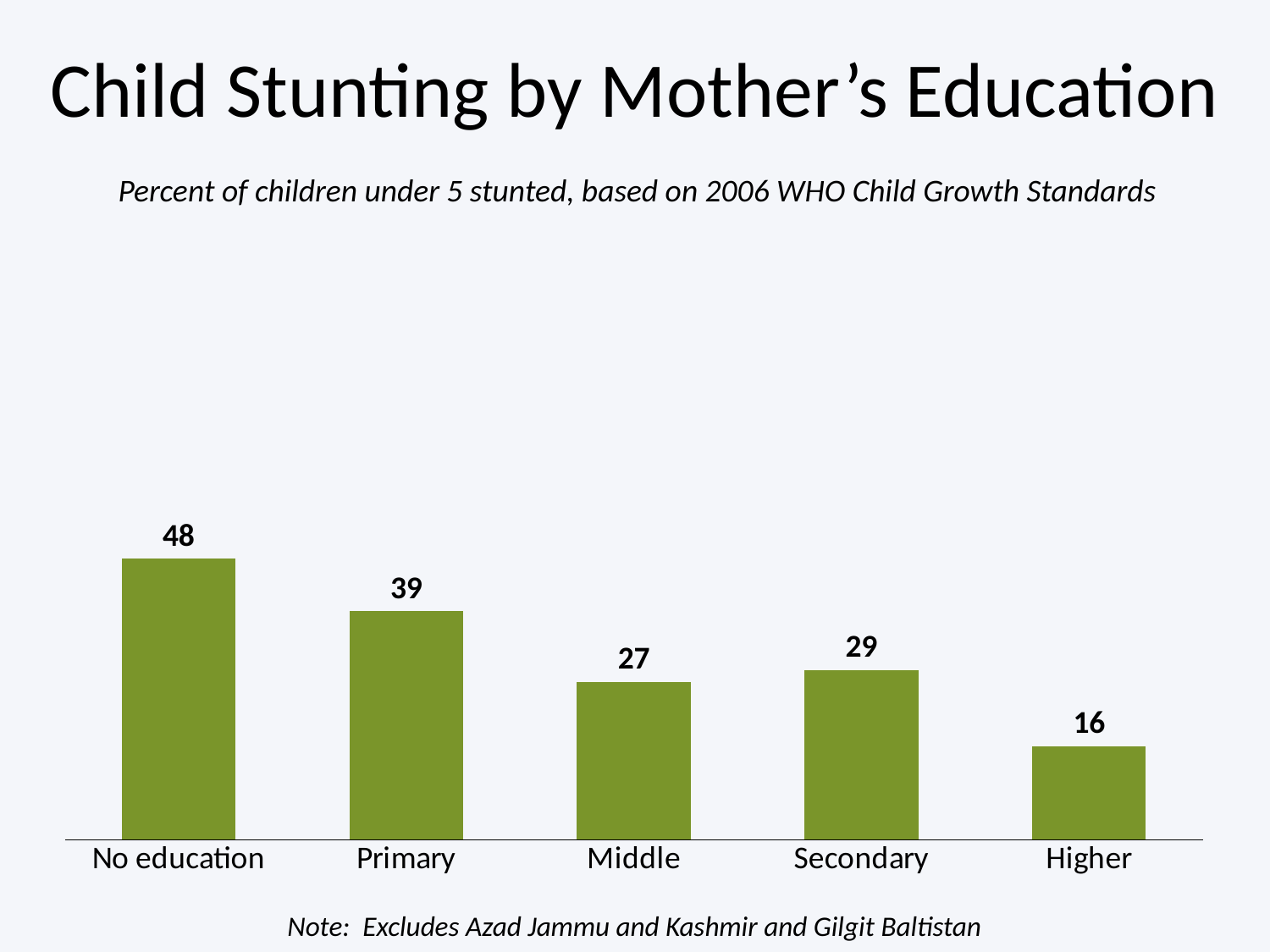

# Child Stunting by Mother’s Education
Percent of children under 5 stunted, based on 2006 WHO Child Growth Standards

### Chart

| Category | Series 1 |
|---|---|
| No education | 48.0 |
| Primary | 39.0 |
| Middle | 27.0 |
| Secondary | 29.0 |
| Higher | 16.0 |
Note:  Excludes Azad Jammu and Kashmir and Gilgit Baltistan